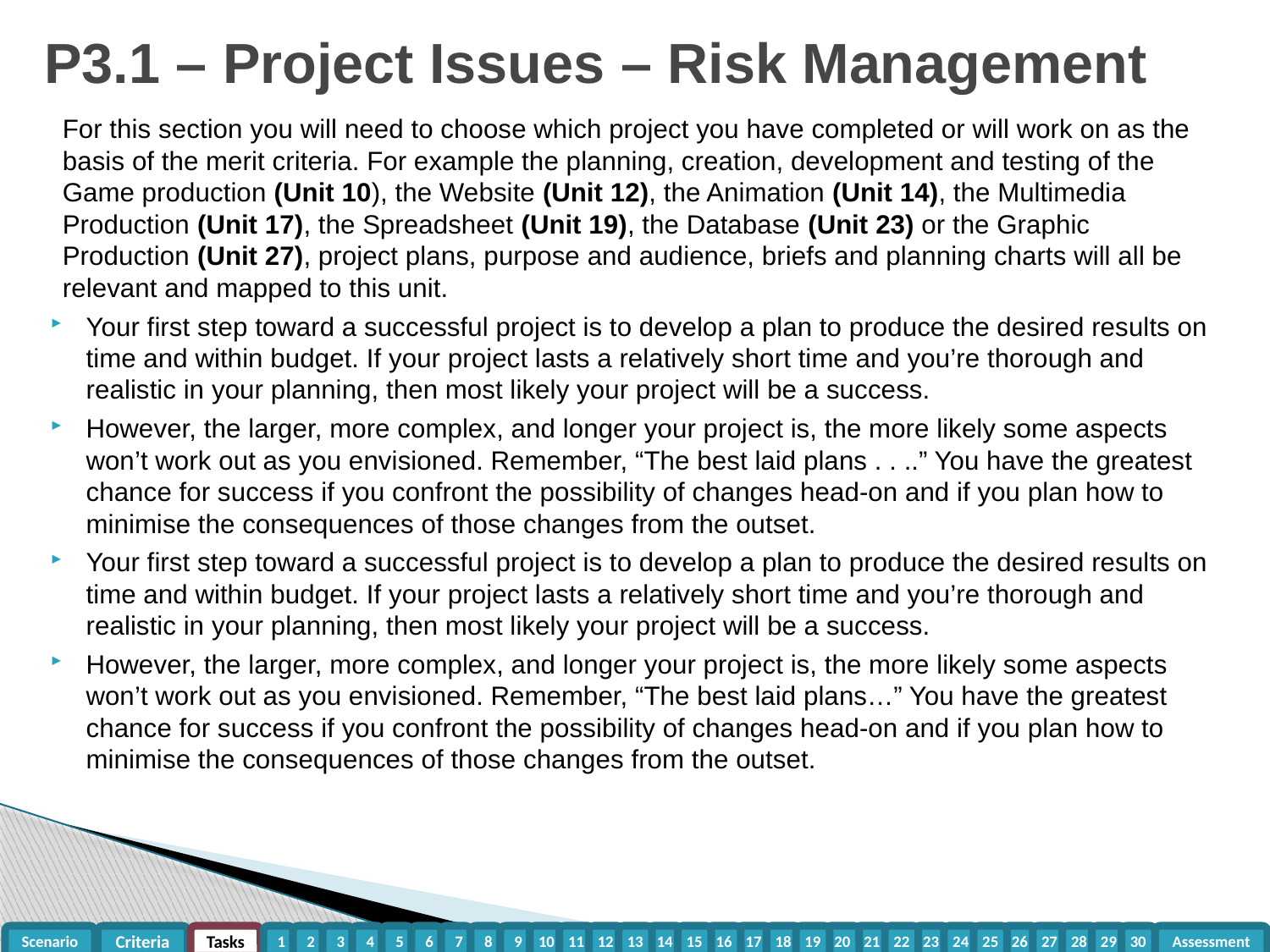

P3.1 – Project Issues – Risk Management
For this section you will need to choose which project you have completed or will work on as the basis of the merit criteria. For example the planning, creation, development and testing of the Game production (Unit 10), the Website (Unit 12), the Animation (Unit 14), the Multimedia Production (Unit 17), the Spreadsheet (Unit 19), the Database (Unit 23) or the Graphic Production (Unit 27), project plans, purpose and audience, briefs and planning charts will all be relevant and mapped to this unit.
Your first step toward a successful project is to develop a plan to produce the desired results on time and within budget. If your project lasts a relatively short time and you’re thorough and realistic in your planning, then most likely your project will be a success.
However, the larger, more complex, and longer your project is, the more likely some aspects won’t work out as you envisioned. Remember, “The best laid plans . . ..” You have the greatest chance for success if you confront the possibility of changes head-on and if you plan how to minimise the consequences of those changes from the outset.
Your first step toward a successful project is to develop a plan to produce the desired results on time and within budget. If your project lasts a relatively short time and you’re thorough and realistic in your planning, then most likely your project will be a success.
However, the larger, more complex, and longer your project is, the more likely some aspects won’t work out as you envisioned. Remember, “The best laid plans…” You have the greatest chance for success if you confront the possibility of changes head-on and if you plan how to minimise the consequences of those changes from the outset.